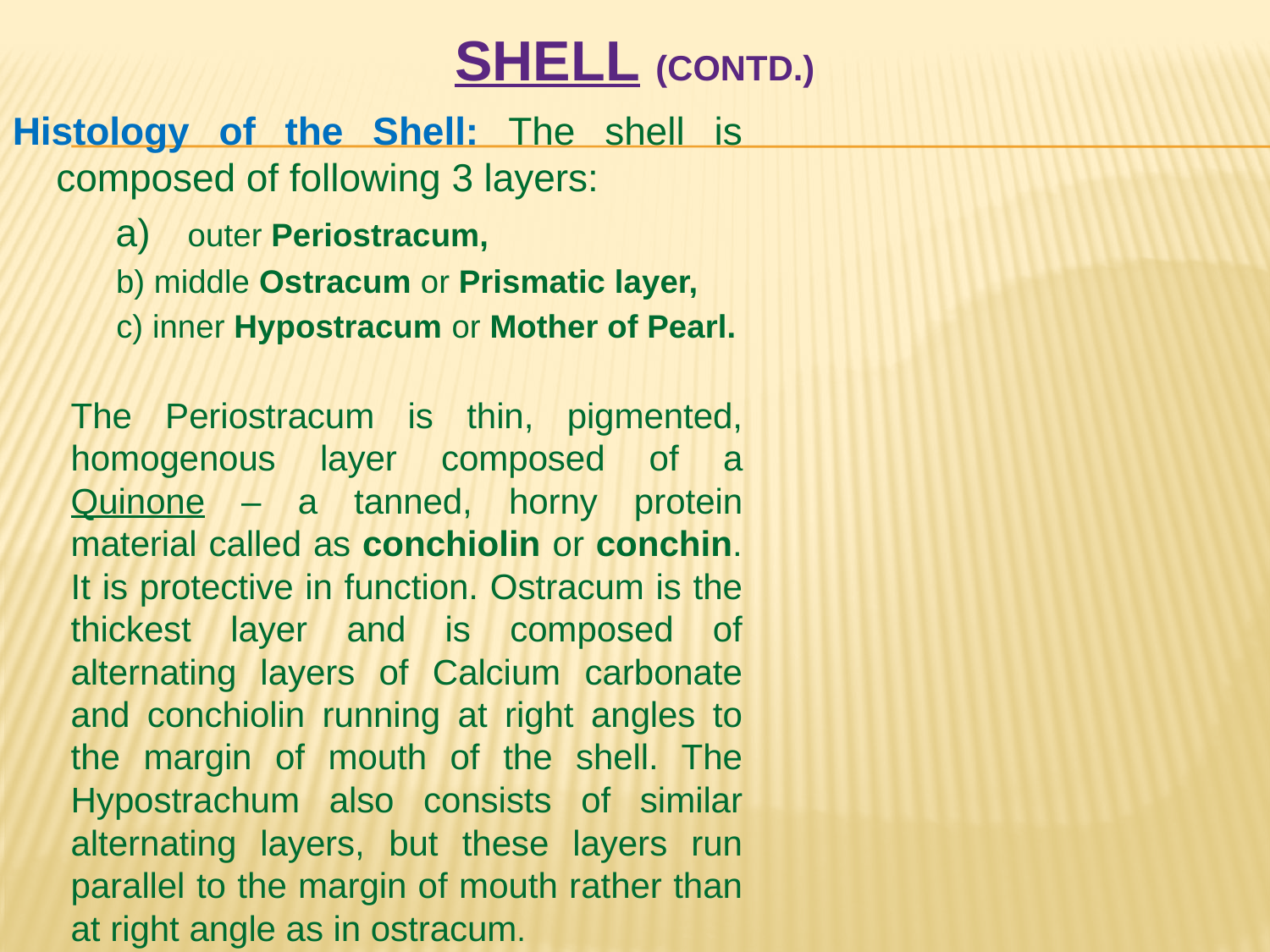

# SHELL (Contd.)
Histology of the Shell: The shell is composed of following 3 layers:
	outer Periostracum,
middle Ostracum or Prismatic layer,
inner Hypostracum or Mother of Pearl.

		The Periostracum is thin, pigmented, homogenous layer composed of a Quinone – a tanned, horny protein material called as conchiolin or conchin. It is protective in function. Ostracum is the thickest layer and is composed of alternating layers of Calcium carbonate and conchiolin running at right angles to the margin of mouth of the shell. The Hypostrachum also consists of similar alternating layers, but these layers run parallel to the margin of mouth rather than at right angle as in ostracum.